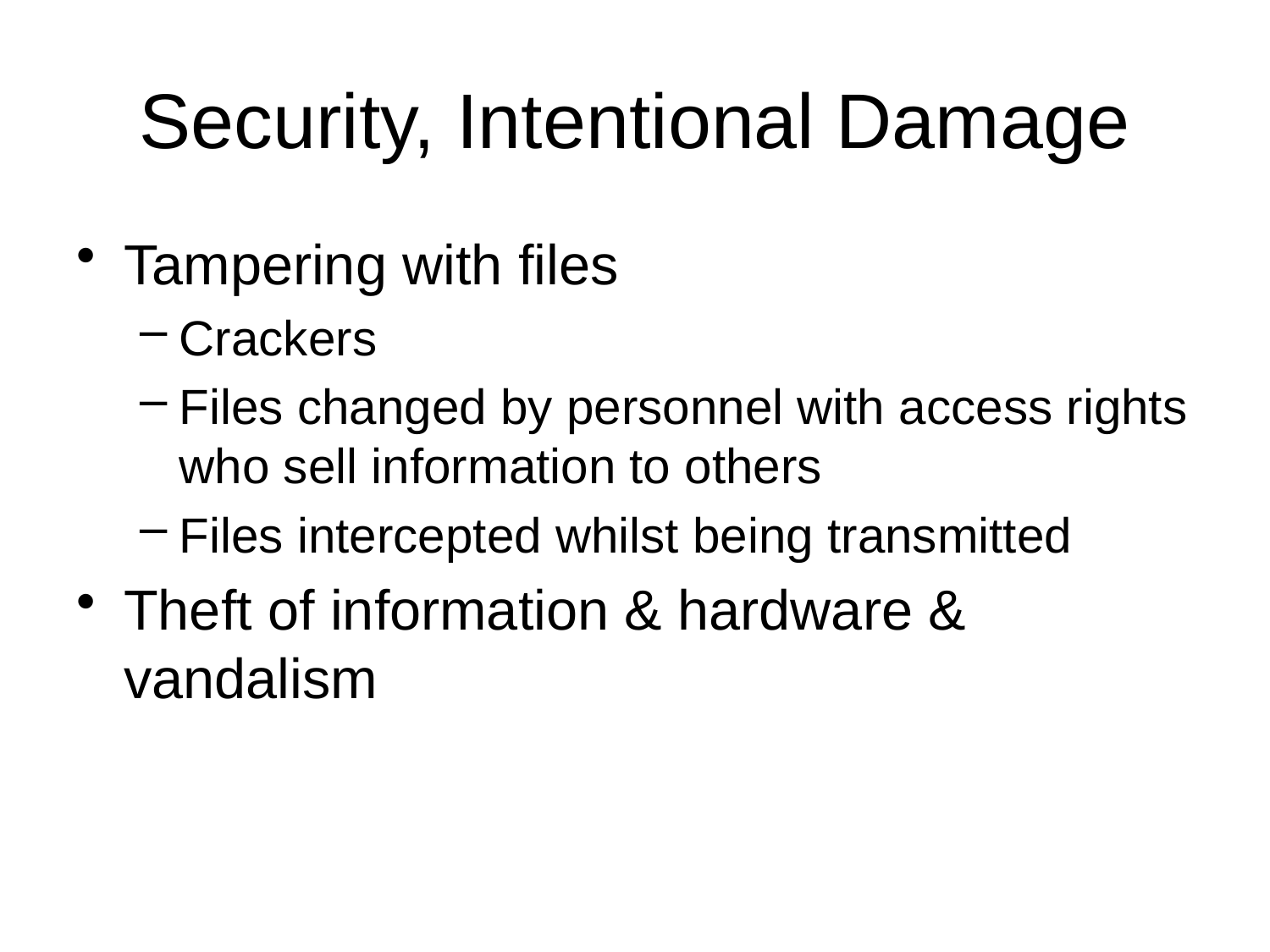

# Security, Intentional Damage
Tampering with files
Crackers
Files changed by personnel with access rights who sell information to others
Files intercepted whilst being transmitted
Theft of information & hardware & vandalism